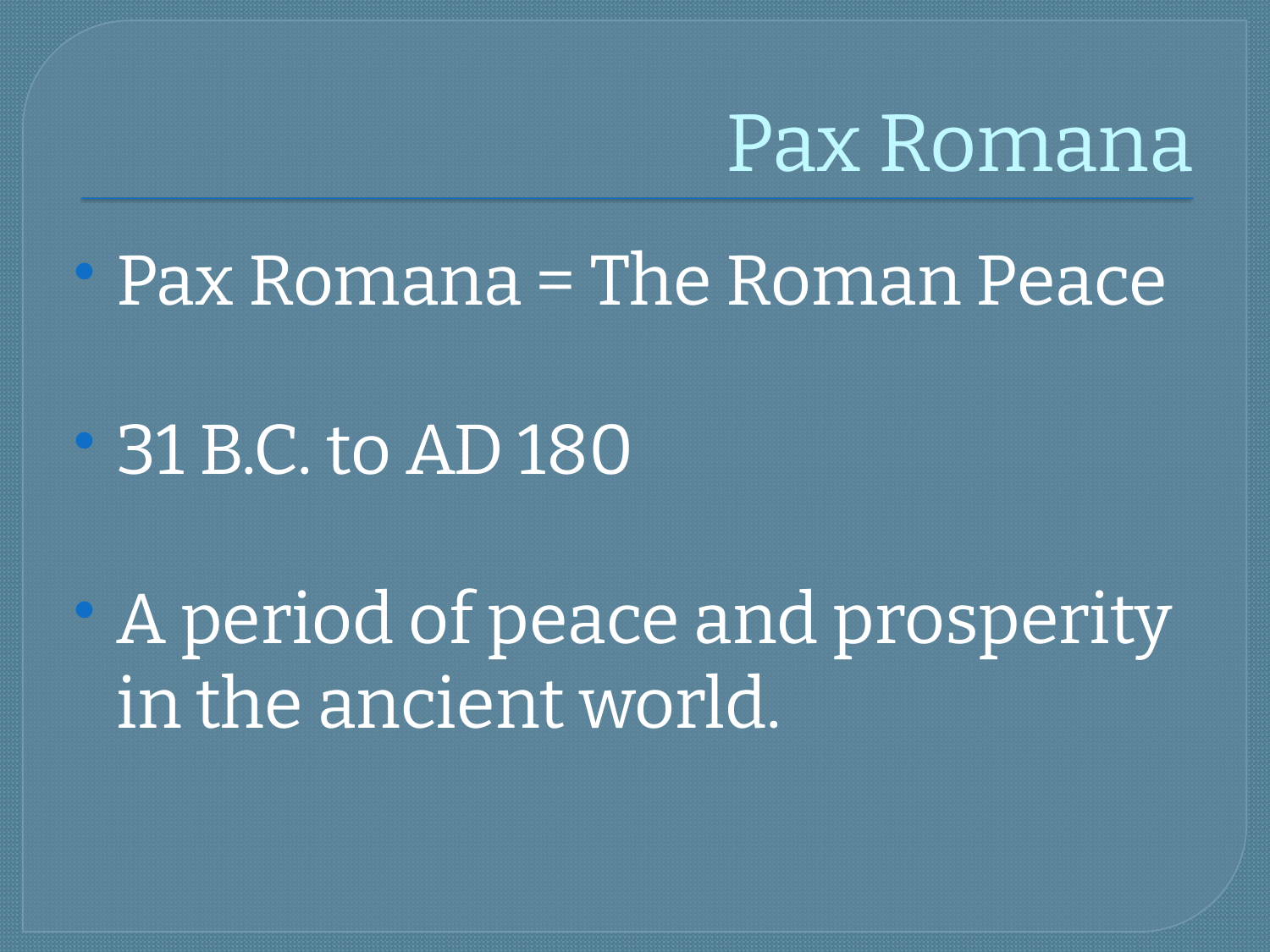

# Pax Romana
Pax Romana = The Roman Peace

31 B.C. to AD 180

A period of peace and prosperity in the ancient world.